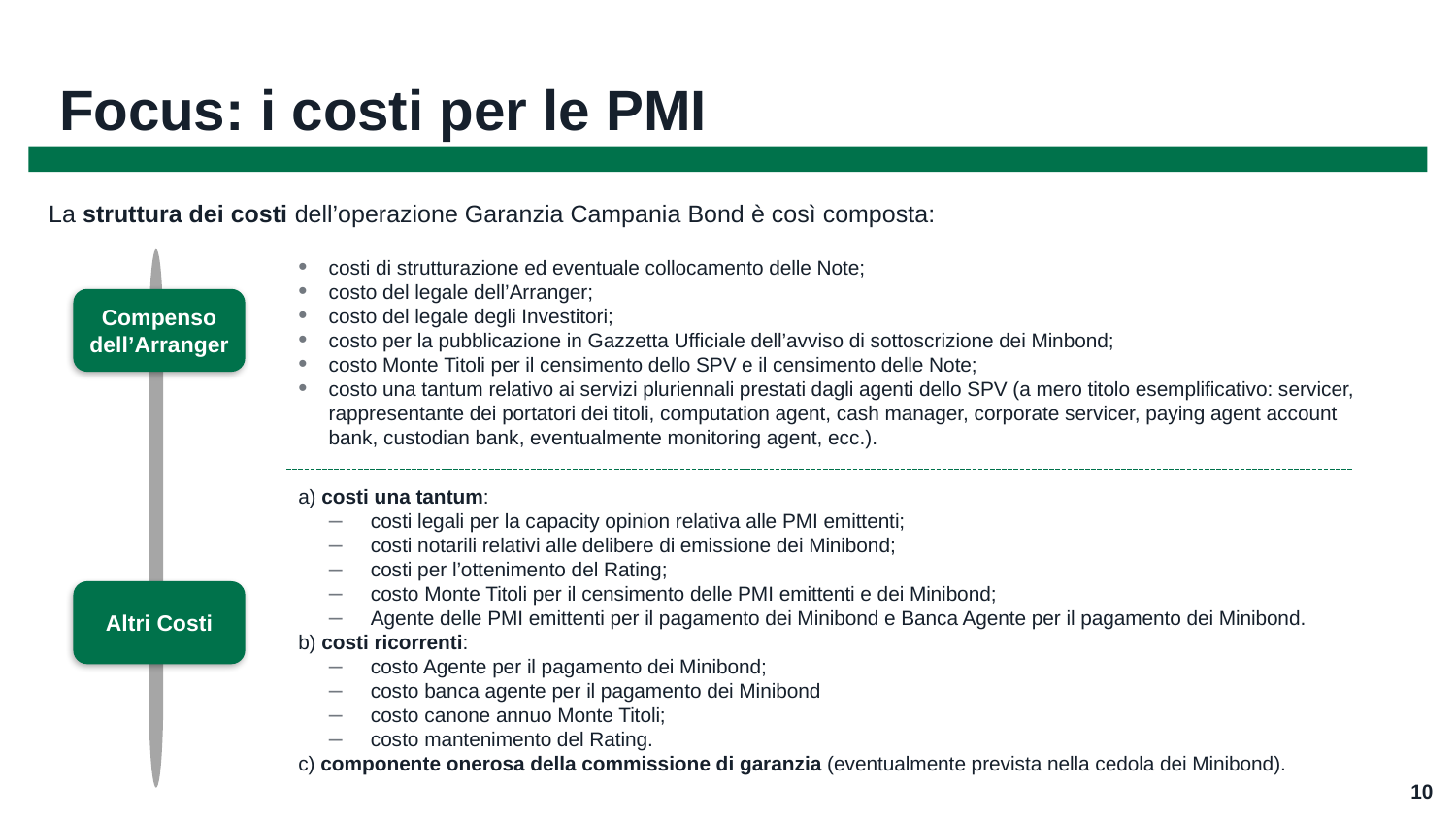

# Focus: i costi per le PMI
La struttura dei costi dell’operazione Garanzia Campania Bond è così composta:
costi di strutturazione ed eventuale collocamento delle Note;
costo del legale dell’Arranger;
costo del legale degli Investitori;
costo per la pubblicazione in Gazzetta Ufficiale dell’avviso di sottoscrizione dei Minbond;
costo Monte Titoli per il censimento dello SPV e il censimento delle Note;
costo una tantum relativo ai servizi pluriennali prestati dagli agenti dello SPV (a mero titolo esemplificativo: servicer, rappresentante dei portatori dei titoli, computation agent, cash manager, corporate servicer, paying agent account bank, custodian bank, eventualmente monitoring agent, ecc.).
Compenso dell’Arranger
a) costi una tantum:
costi legali per la capacity opinion relativa alle PMI emittenti;
costi notarili relativi alle delibere di emissione dei Minibond;
costi per l’ottenimento del Rating;
costo Monte Titoli per il censimento delle PMI emittenti e dei Minibond;
Agente delle PMI emittenti per il pagamento dei Minibond e Banca Agente per il pagamento dei Minibond.
b) costi ricorrenti:
costo Agente per il pagamento dei Minibond;
costo banca agente per il pagamento dei Minibond
costo canone annuo Monte Titoli;
costo mantenimento del Rating.
c) componente onerosa della commissione di garanzia (eventualmente prevista nella cedola dei Minibond).

Altri Costi
10